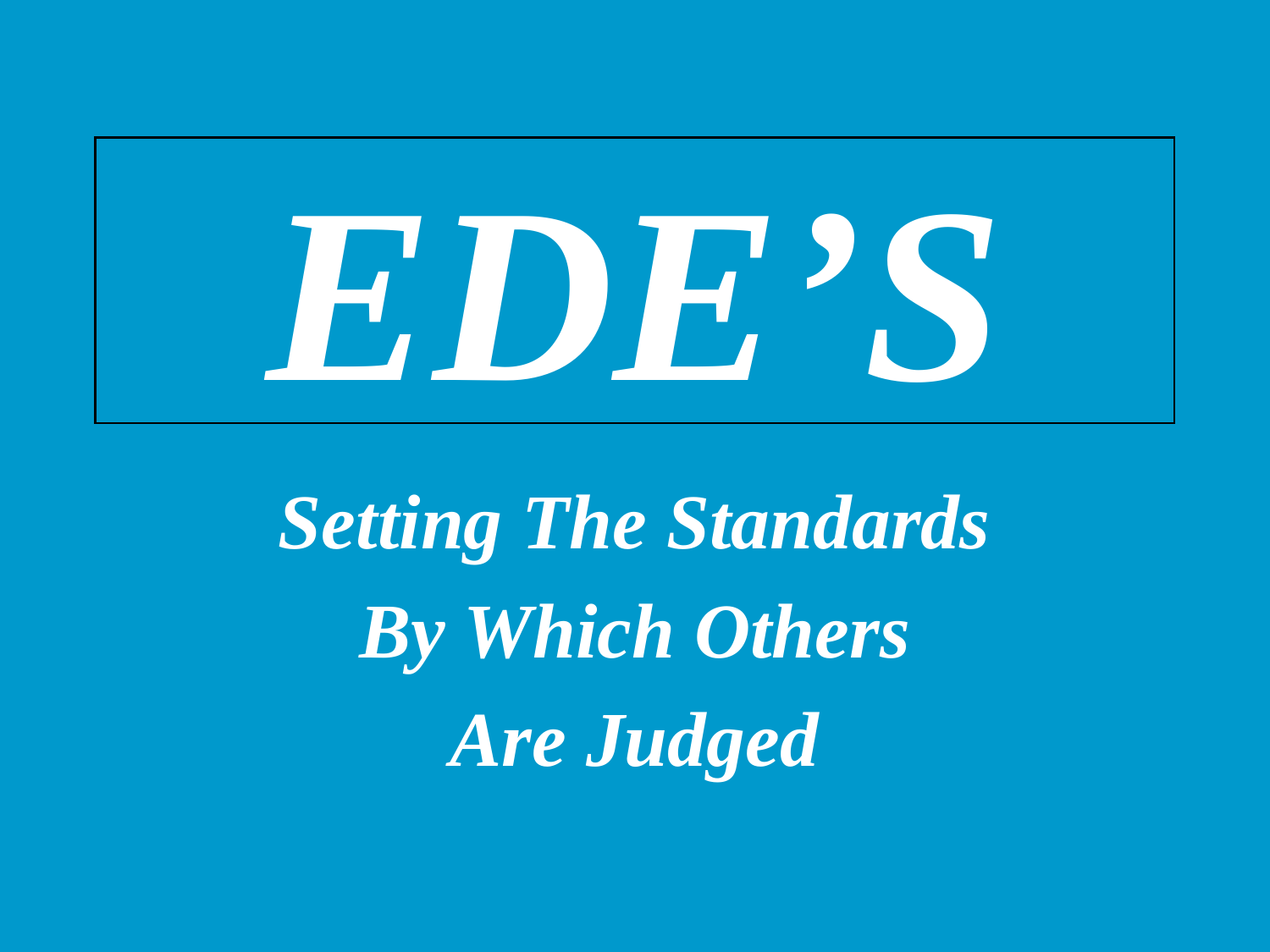

# EDE’S
Setting The Standards
By Which Others
Are Judged